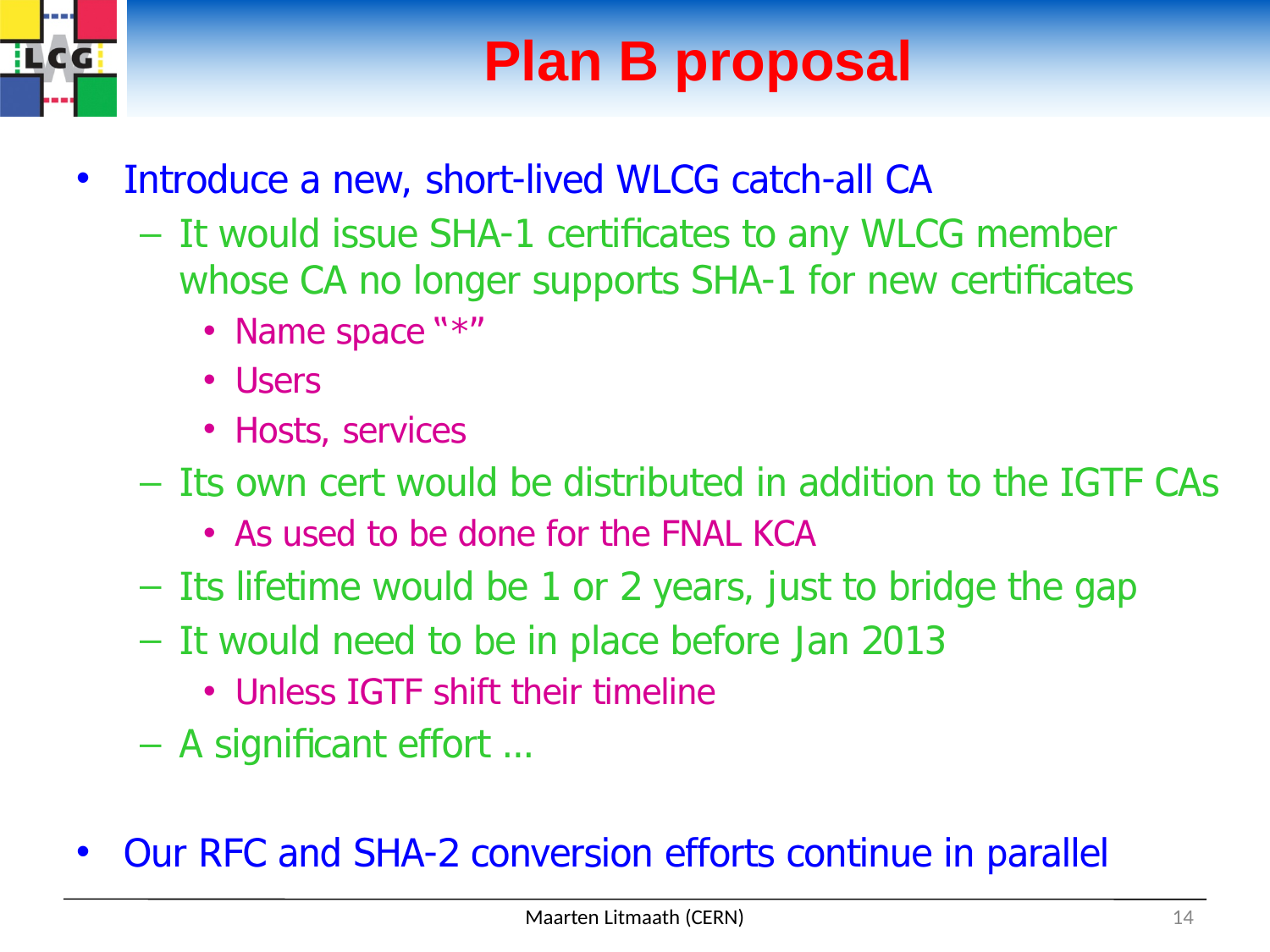

# Plan B proposal
Introduce a new, short-lived WLCG catch-all CA
It would issue SHA-1 certificates to any WLCG member whose CA no longer supports SHA-1 for new certificates
Name space “*”
Users
Hosts, services
Its own cert would be distributed in addition to the IGTF CAs
As used to be done for the FNAL KCA
Its lifetime would be 1 or 2 years, just to bridge the gap
It would need to be in place before Jan 2013
Unless IGTF shift their timeline
A significant effort …

Our RFC and SHA-2 conversion efforts continue in parallel
Maarten Litmaath (CERN)
14